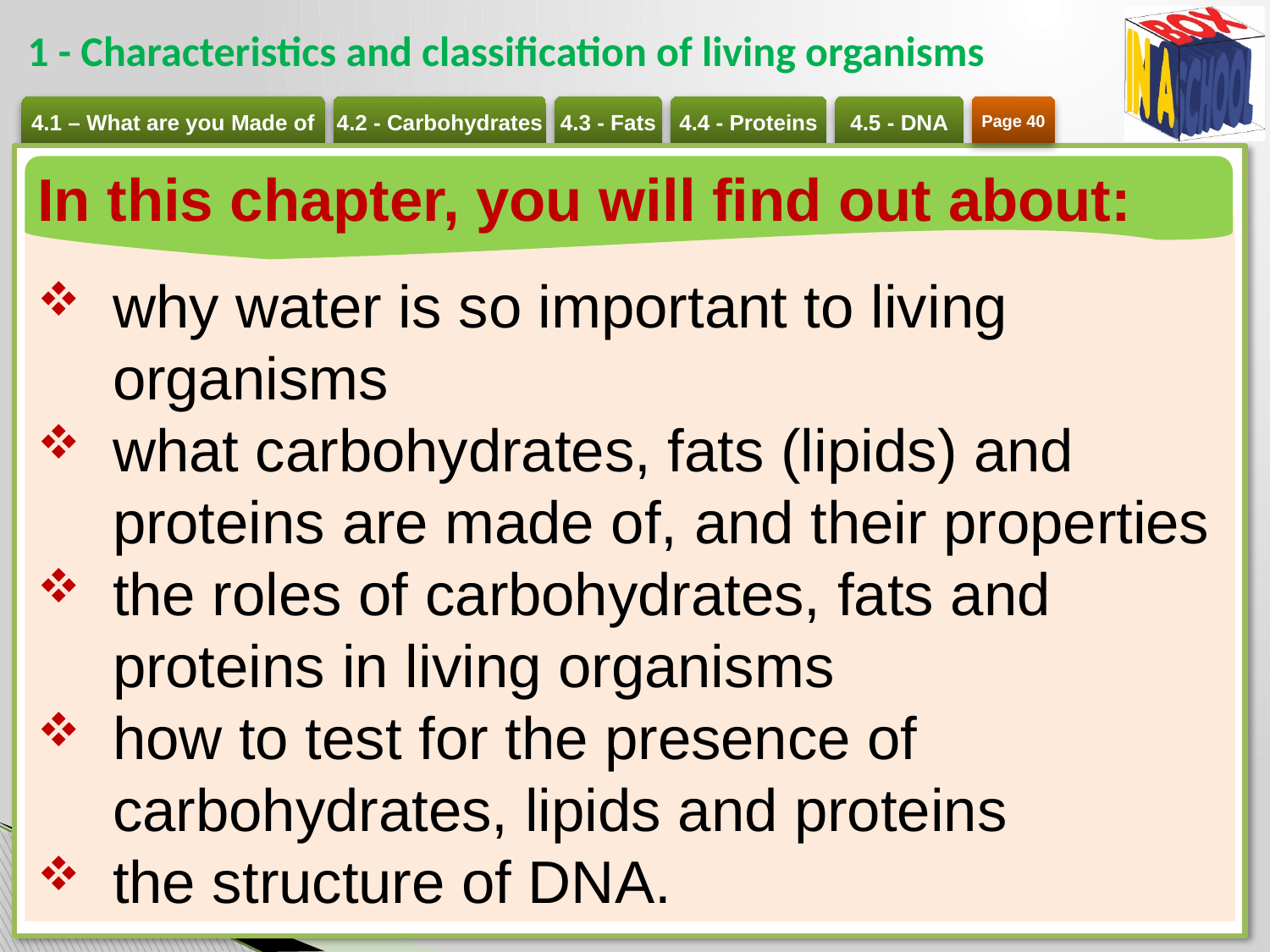

# 1 - Characteristics and classification of living organisms
Page 40
In this chapter, you will find out about:

why water is so important to living organisms
what carbohydrates, fats (lipids) and proteins are made of, and their properties
the roles of carbohydrates, fats and proteins in living organisms
how to test for the presence of carbohydrates, lipids and proteins
the structure of DNA.